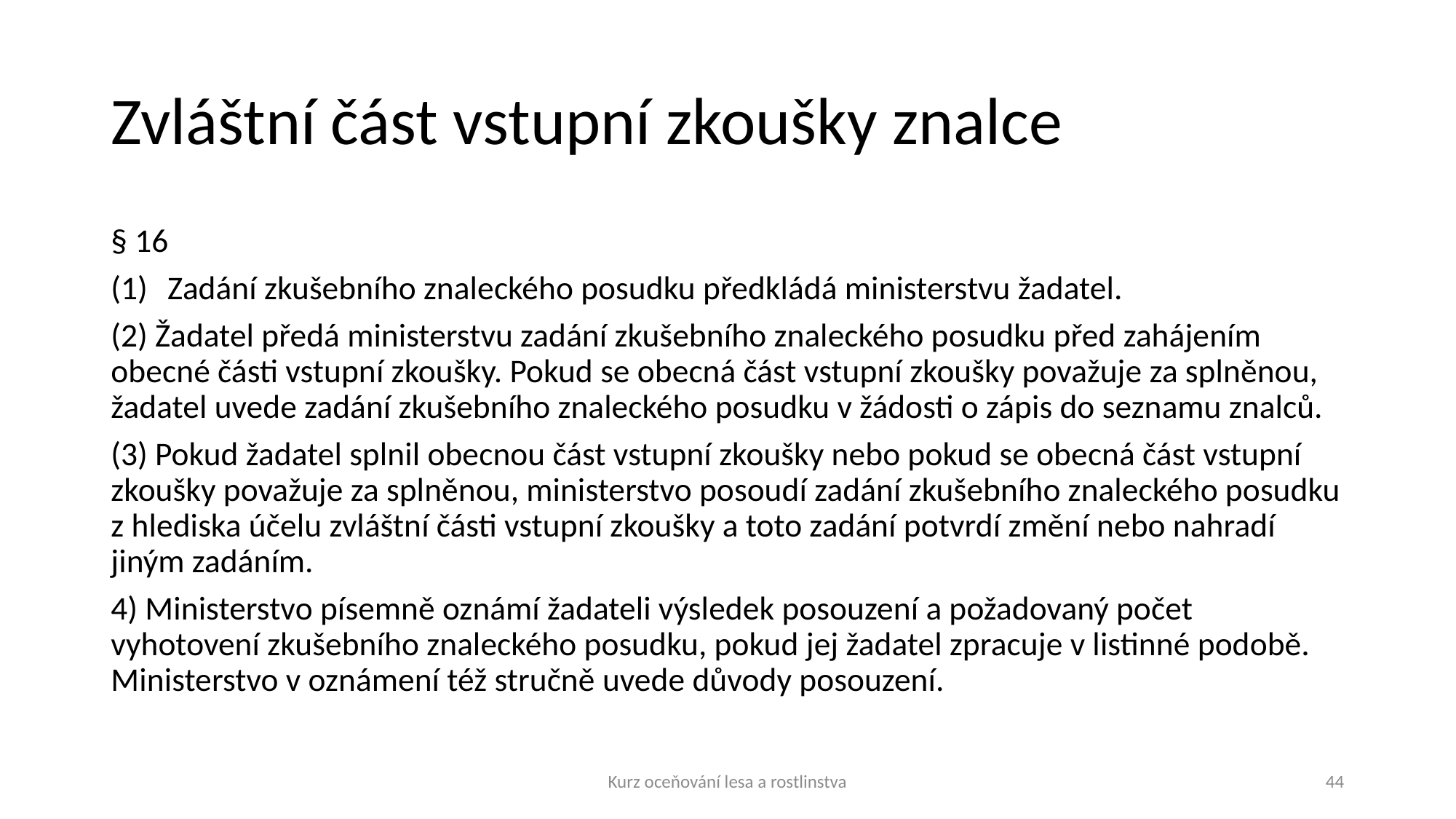

# Zvláštní část vstupní zkoušky znalce
§ 16
Zadání zkušebního znaleckého posudku předkládá ministerstvu žadatel.
(2) Žadatel předá ministerstvu zadání zkušebního znaleckého posudku před zahájením obecné části vstupní zkoušky. Pokud se obecná část vstupní zkoušky považuje za splněnou, žadatel uvede zadání zkušebního znaleckého posudku v žádosti o zápis do seznamu znalců.
(3) Pokud žadatel splnil obecnou část vstupní zkoušky nebo pokud se obecná část vstupní zkoušky považuje za splněnou, ministerstvo posoudí zadání zkušebního znaleckého posudku z hlediska účelu zvláštní části vstupní zkoušky a toto zadání potvrdí změní nebo nahradí jiným zadáním.
4) Ministerstvo písemně oznámí žadateli výsledek posouzení a požadovaný počet vyhotovení zkušebního znaleckého posudku, pokud jej žadatel zpracuje v listinné podobě. Ministerstvo v oznámení též stručně uvede důvody posouzení.

Kurz oceňování lesa a rostlinstva
44